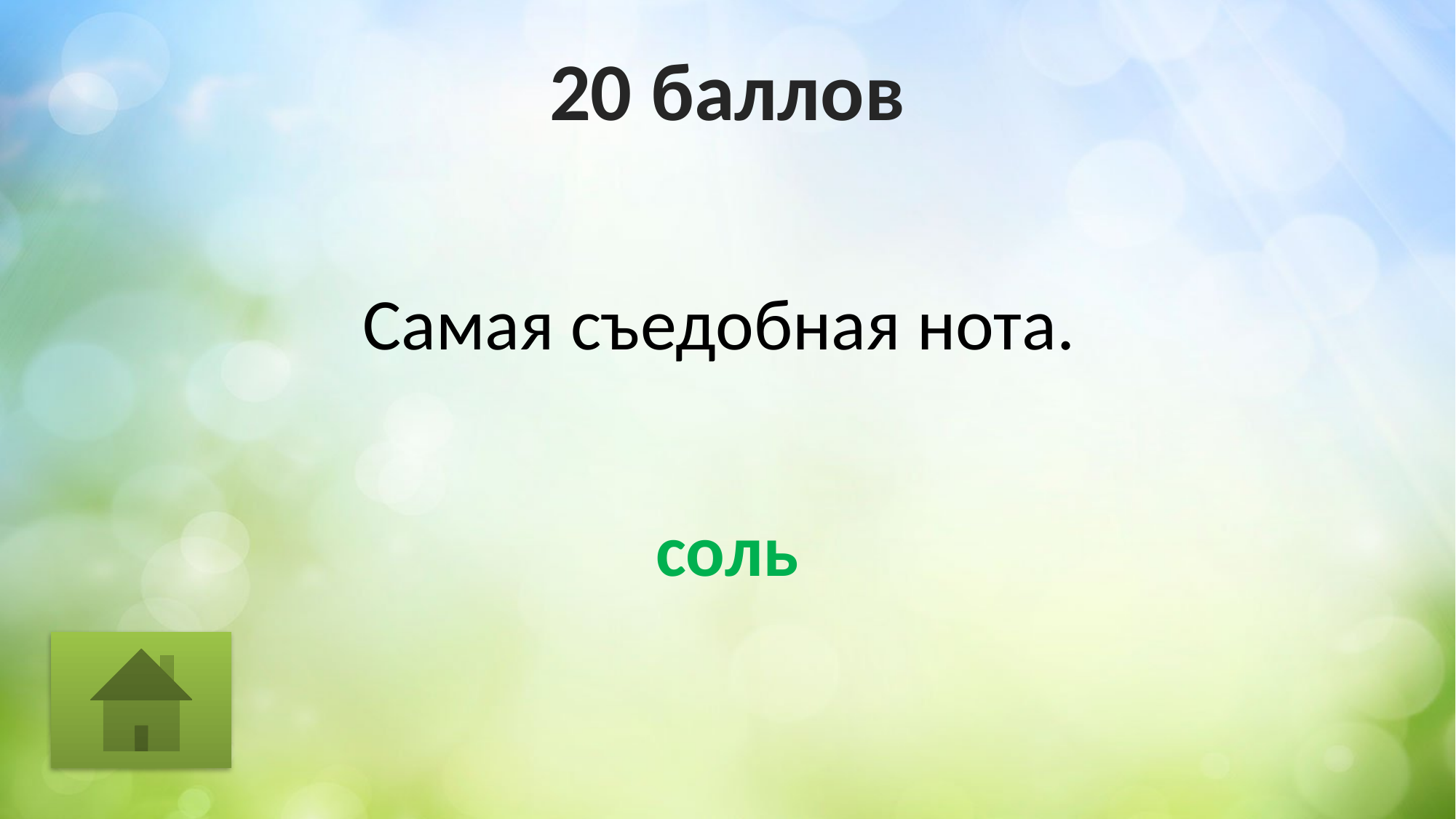

# 20 баллов
Самая съедобная нота.
соль